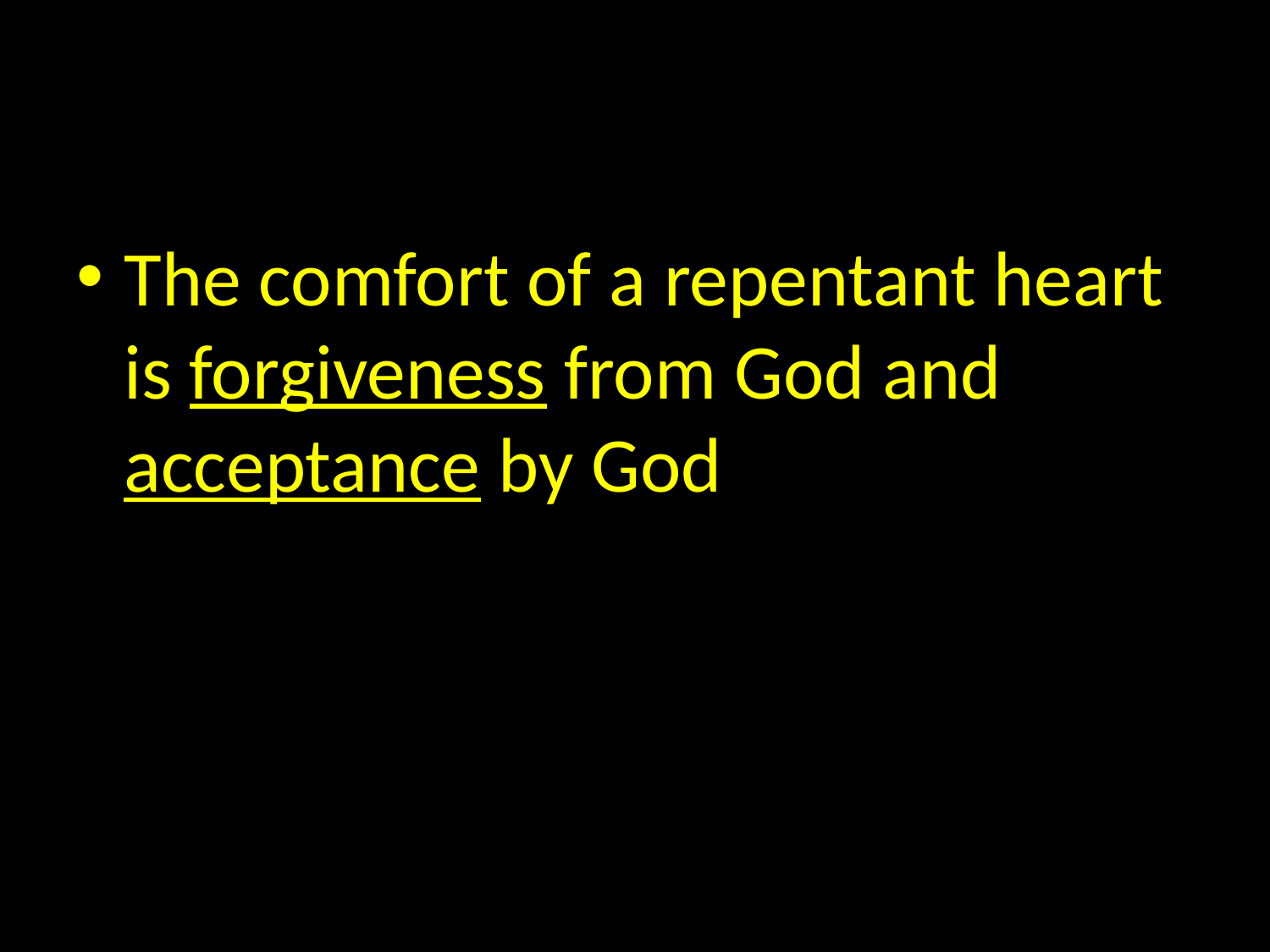

#
The comfort of a repentant heart is forgiveness from God and acceptance by God